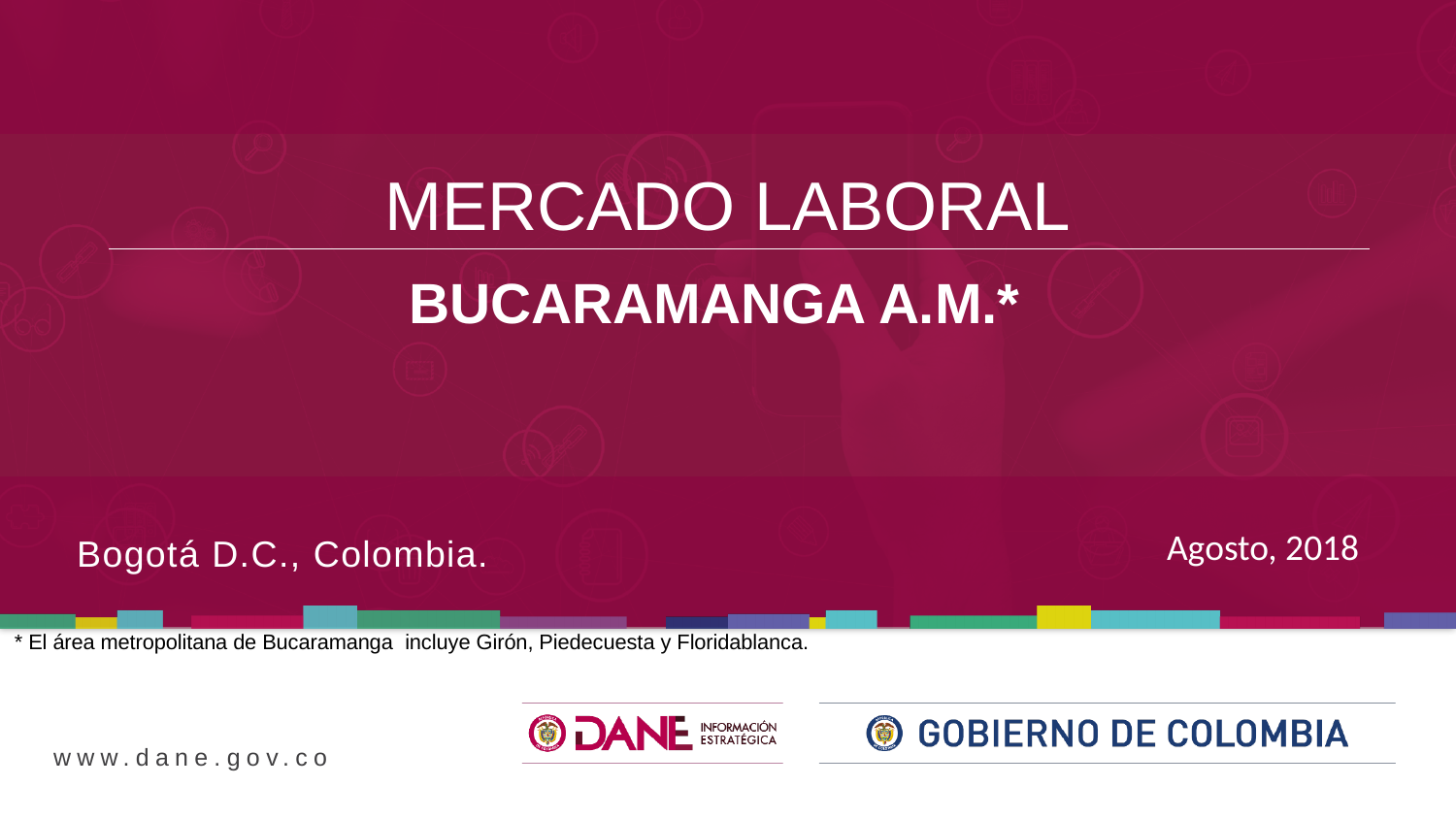

MERCADO LABORAL
BUCARAMANGA A.M.*
Bogotá D.C., Colombia.
Agosto, 2018
* El área metropolitana de Bucaramanga  incluye Girón, Piedecuesta y Floridablanca.